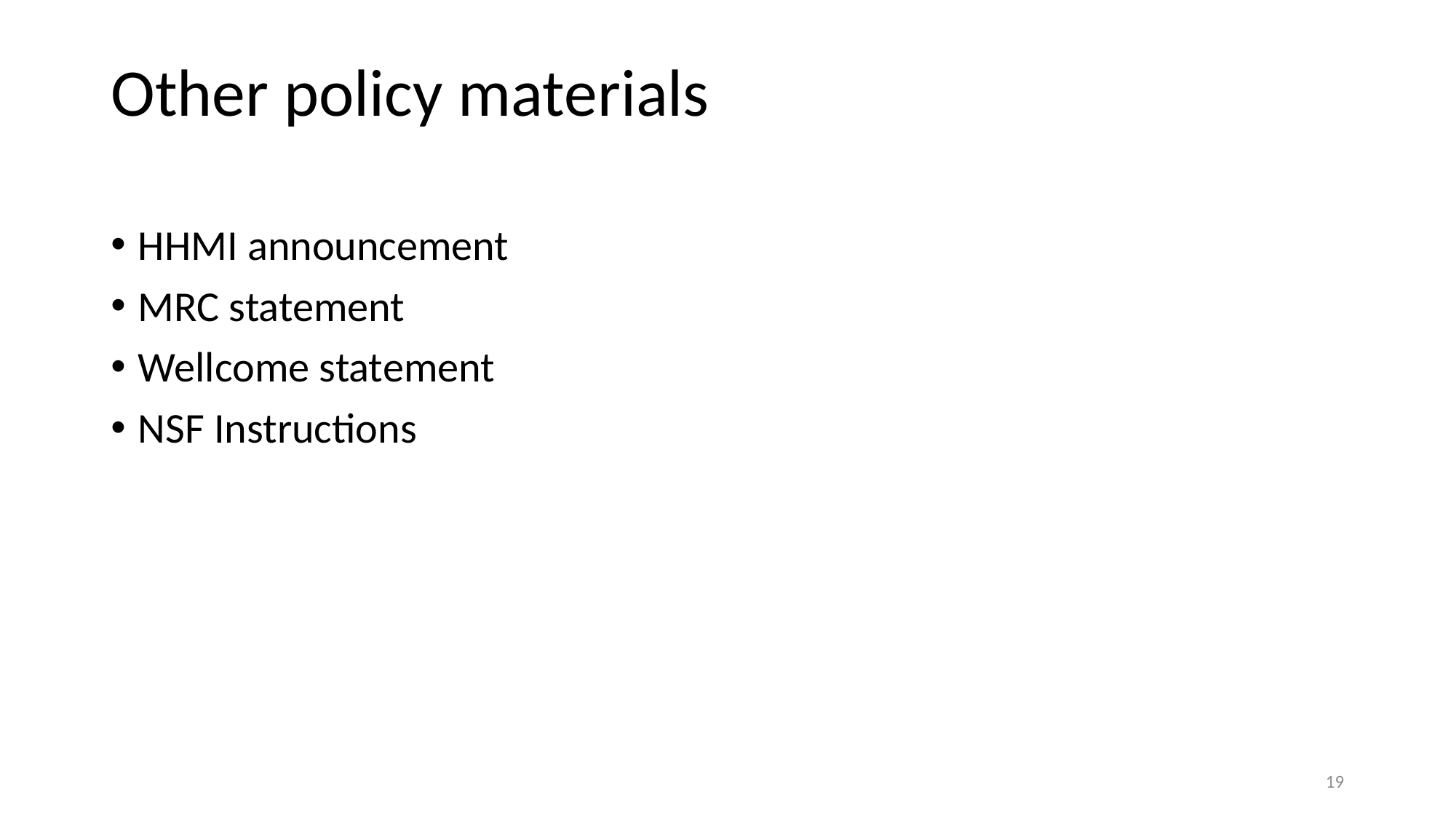

# Other policy materials
HHMI announcement
MRC statement
Wellcome statement
NSF Instructions

19